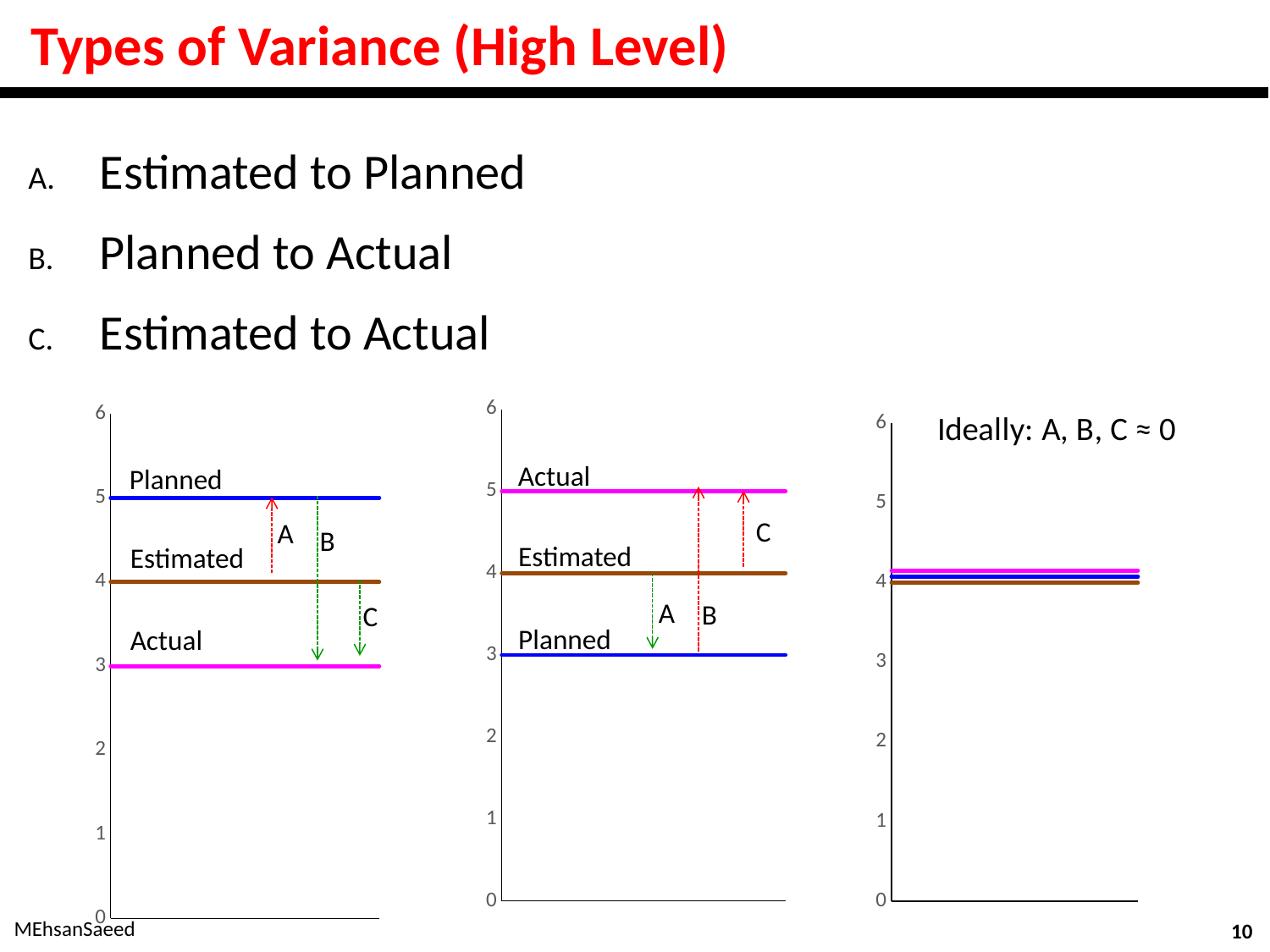

# Types of Variance (High Level)
Estimated to Planned
Planned to Actual
Estimated to Actual

### Chart

| Category | Series 1 | Series 2 | Series 3 |
|---|---|---|---|
| Category 1 | 4.0 | 5.0 | 3.0 |
| Category 2 | 4.0 | 5.0 | 3.0 |

### Chart: Ideally: A, B, C ≈ 0

| Category | Series 1 | Series 2 | Series 3 |
|---|---|---|---|
| Category 1 | 4.0 | 4.15 | 4.075 |
| Category 2 | 4.0 | 4.15 | 4.075 |

### Chart

| Category | Series 1 | Series 2 | Series 3 |
|---|---|---|---|
| Category 1 | 4.0 | 5.0 | 3.0 |
| Category 2 | 4.0 | 5.0 | 3.0 |
Actual
C
Estimated
A
B
Planned
Planned
A
B
Estimated
C
Actual
MEhsanSaeed
10